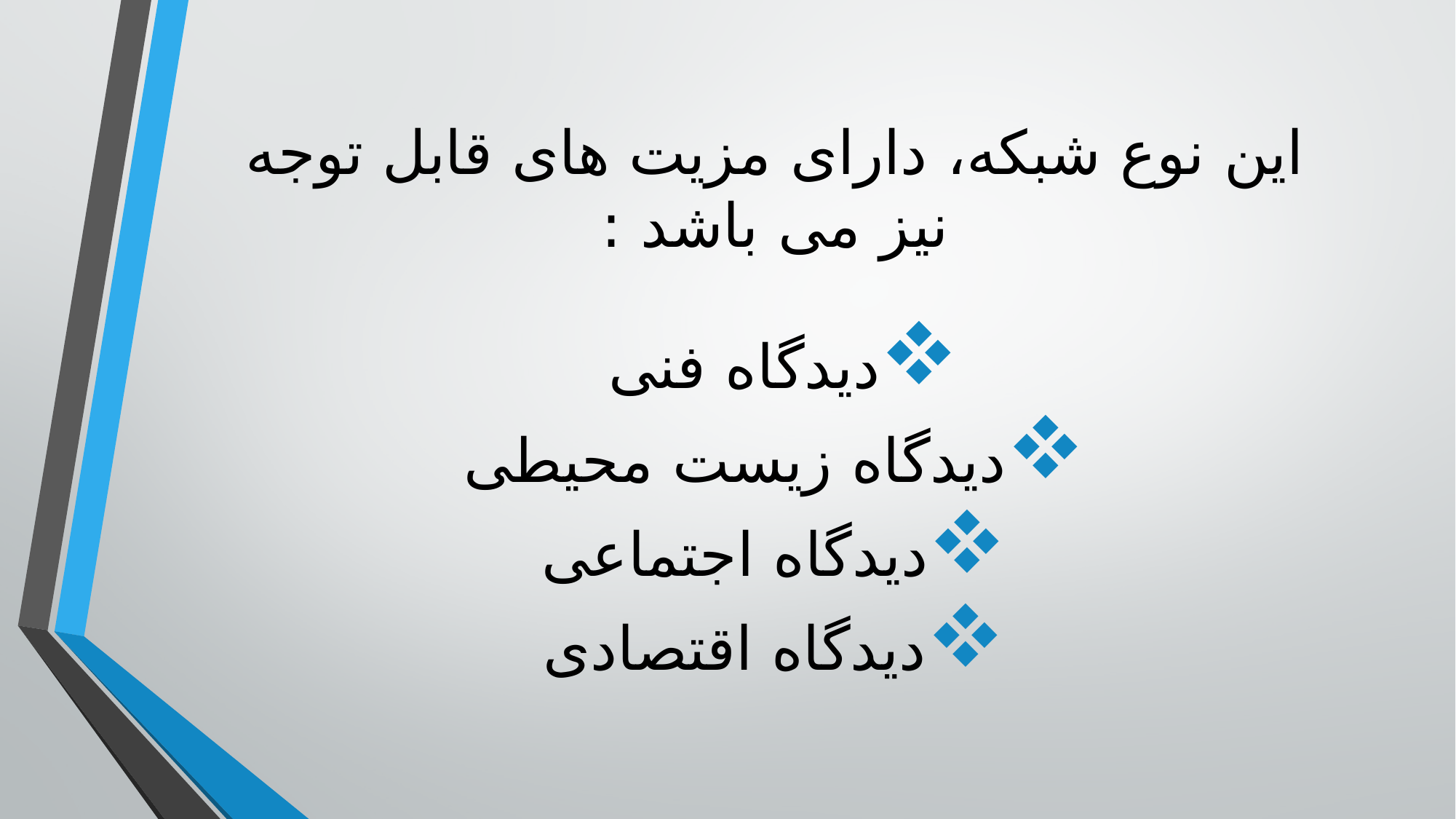

# این نوع شبکه، دارای مزیت های قابل توجه نیز می باشد :
دیدگاه فنی
دیدگاه زیست محیطی
دیدگاه اجتماعی
دیدگاه اقتصادی